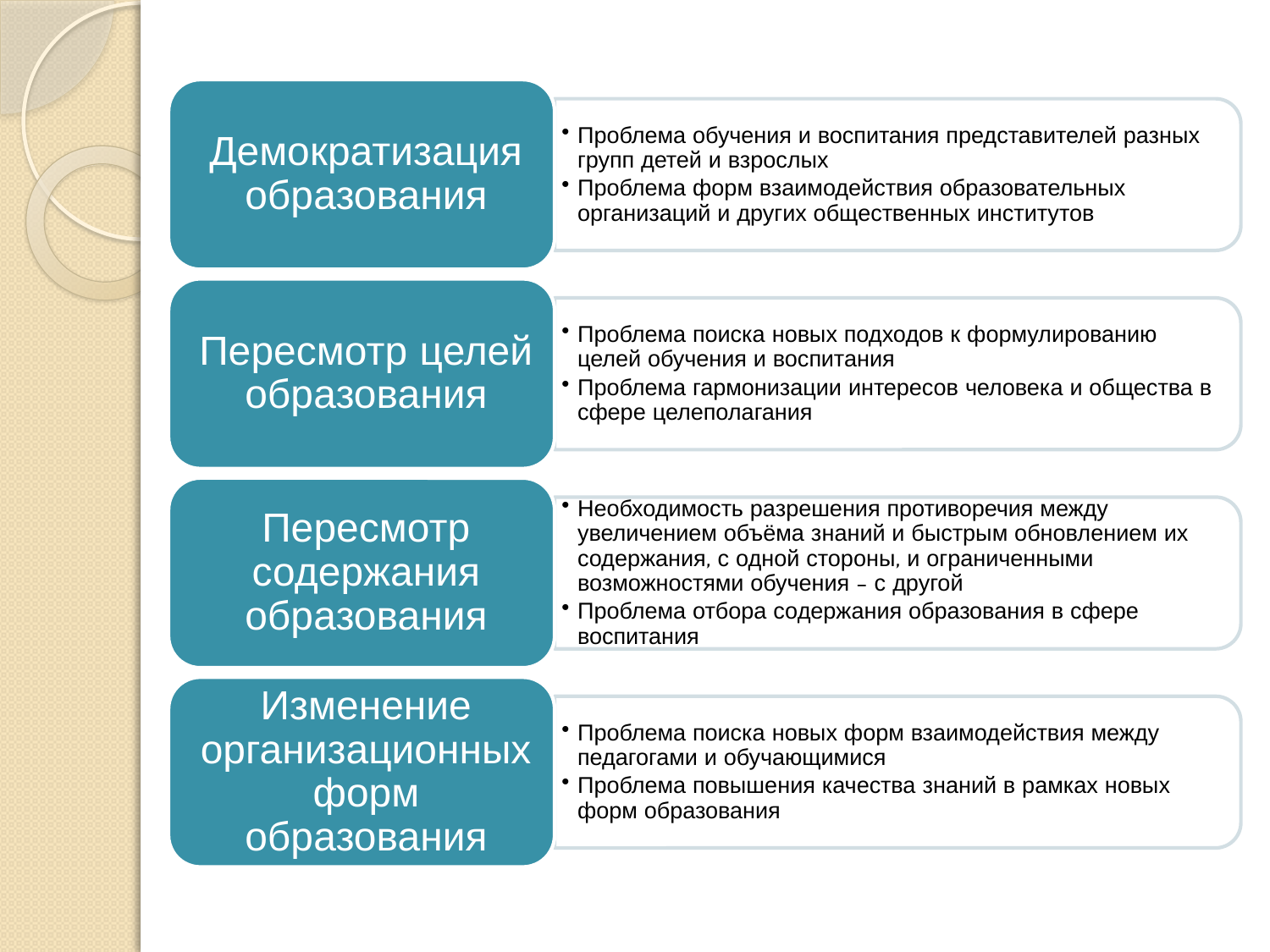

#
Проблема обучения и воспитания представителей разных групп детей и взрослых
Проблема форм взаимодействия образовательных организаций и других общественных институтов
Демократизация образования
Проблема поиска новых подходов к формулированию целей обучения и воспитания
Проблема гармонизации интересов человека и общества в сфере целеполагания
Пересмотр целей образования
Необходимость разрешения противоречия между увеличением объёма знаний и быстрым обновлением их содержания, с одной стороны, и ограниченными возможностями обучения – с другой
Проблема отбора содержания образования в сфере воспитания
Пересмотр содержания образования
Проблема поиска новых форм взаимодействия между педагогами и обучающимися
Проблема повышения качества знаний в рамках новых форм образования
Изменение организационных форм образования